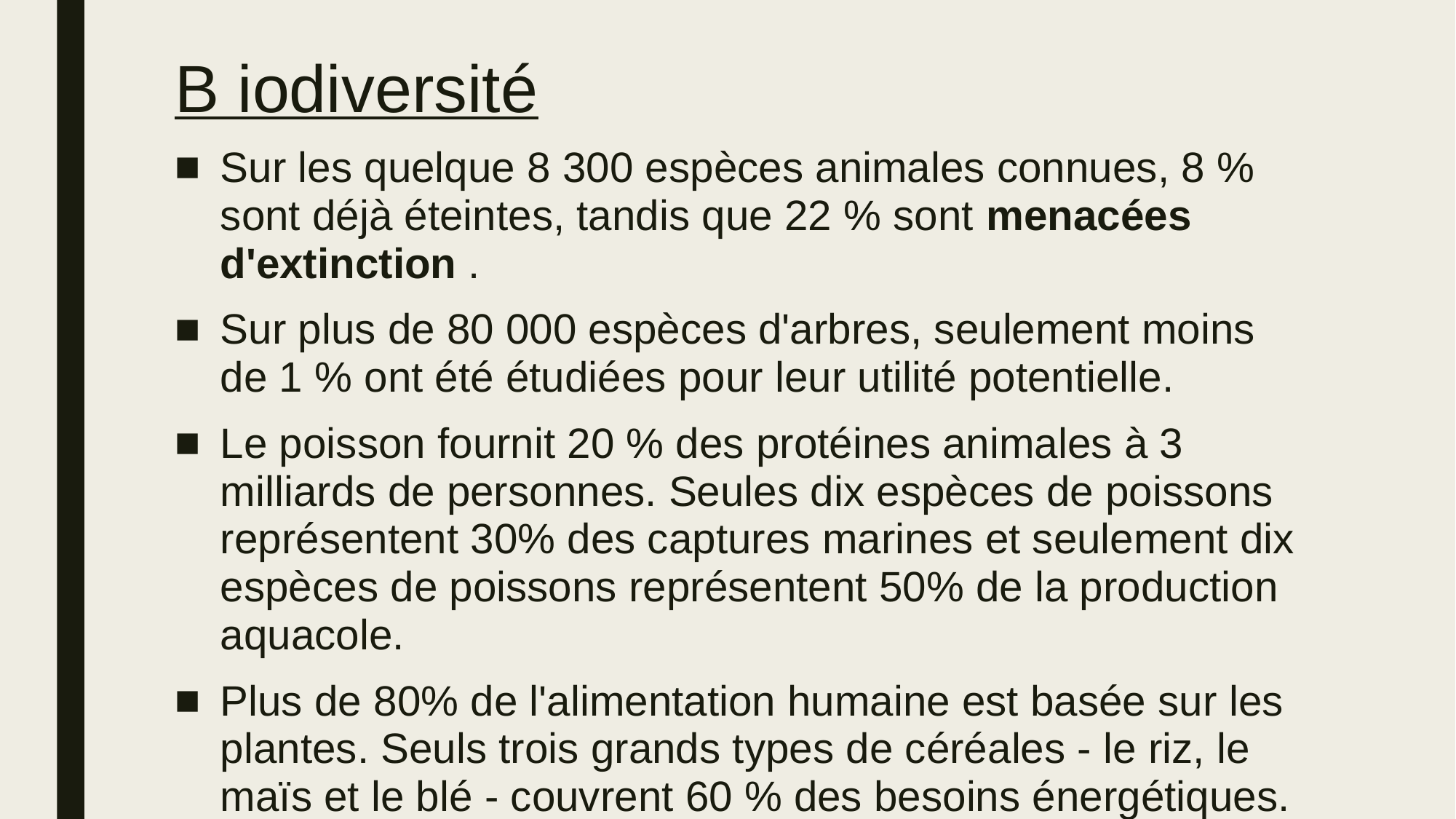

# B iodiversité
Sur les quelque 8 300 espèces animales connues, 8 % sont déjà éteintes, tandis que 22 % sont menacées d'extinction .
Sur plus de 80 000 espèces d'arbres, seulement moins de 1 % ont été étudiées pour leur utilité potentielle.
Le poisson fournit 20 % des protéines animales à 3 milliards de personnes. Seules dix espèces de poissons représentent 30% des captures marines et seulement dix espèces de poissons représentent 50% de la production aquacole.
Plus de 80% de l'alimentation humaine est basée sur les plantes. Seuls trois grands types de céréales - le riz, le maïs et le blé - couvrent 60 % des besoins énergétiques.